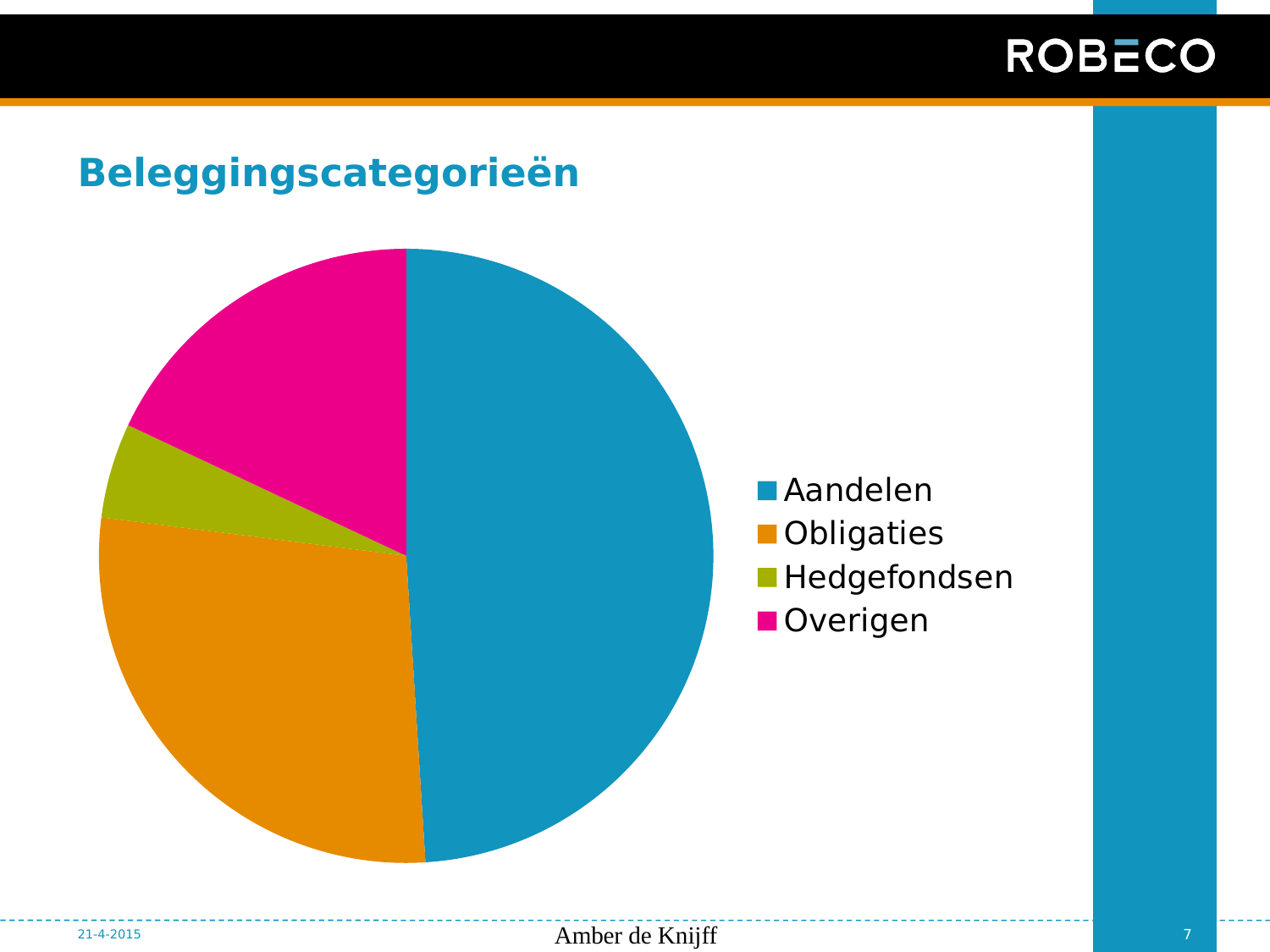

# Beleggingscategorieën

### Chart

| Category | Verkoop |
|---|---|
| Aandelen | 49.0 |
| Obligaties | 28.0 |
| Hedgefondsen | 5.0 |
| Overigen | 18.0 |
21-4-2015
Amber de Knijff
7